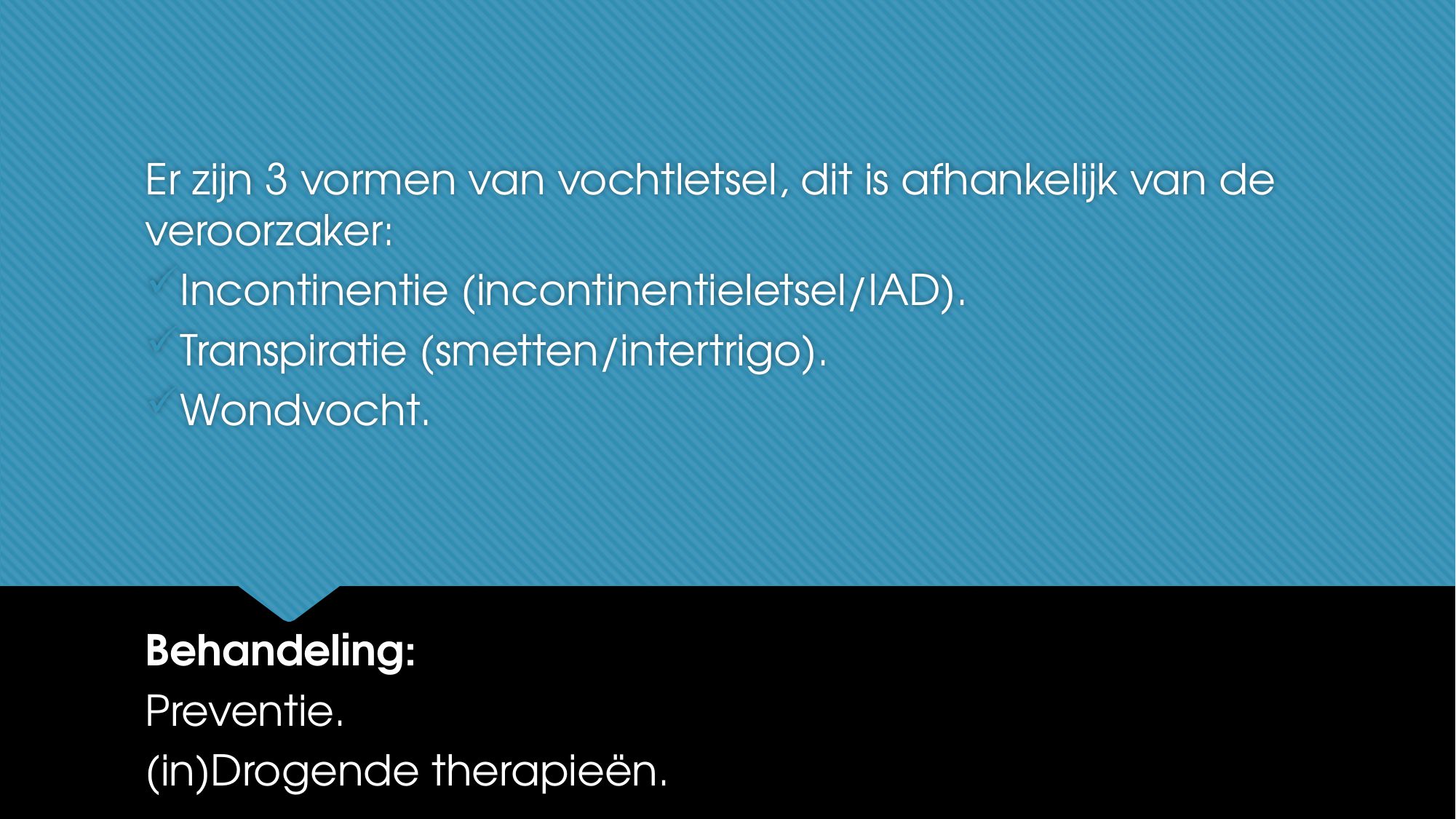

Er zijn 3 vormen van vochtletsel, dit is afhankelijk van de veroorzaker:
Incontinentie (incontinentieletsel/IAD).
Transpiratie (smetten/intertrigo).
Wondvocht.

Behandeling:
Preventie.
(in)Drogende therapieën.